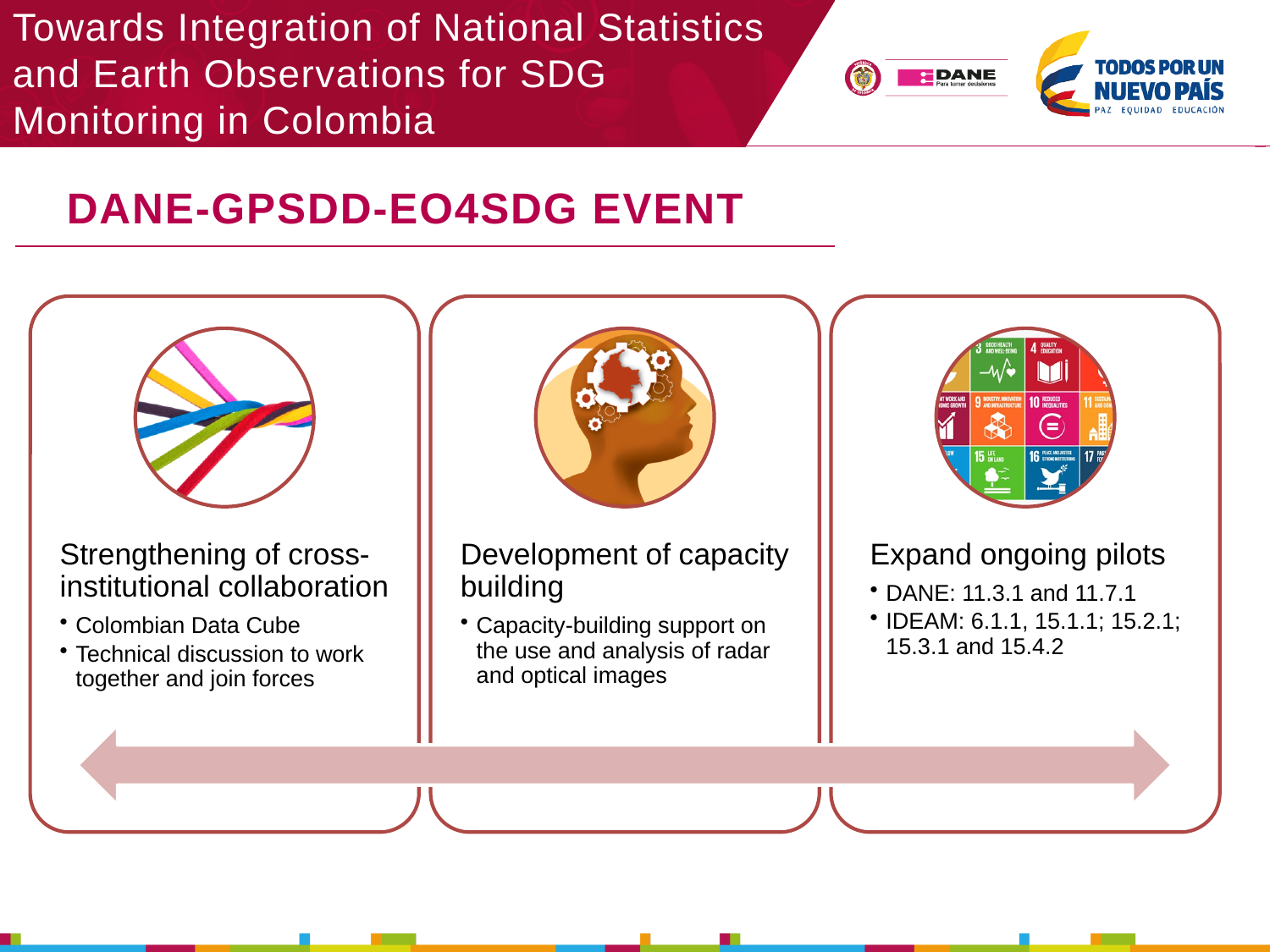

Towards Integration of National Statistics
and Earth Observations for SDG
Monitoring in Colombia
DANE-GPSDD-EO4SDG EVENT
Strengthening of cross-institutional collaboration
Colombian Data Cube
Technical discussion to work together and join forces

Development of capacity building
Capacity-building support on the use and analysis of radar and optical images
Expand ongoing pilots
DANE: 11.3.1 and 11.7.1
IDEAM: 6.1.1, 15.1.1; 15.2.1; 15.3.1 and 15.4.2

SDGs Indicators:
11.3.1
11.7.1